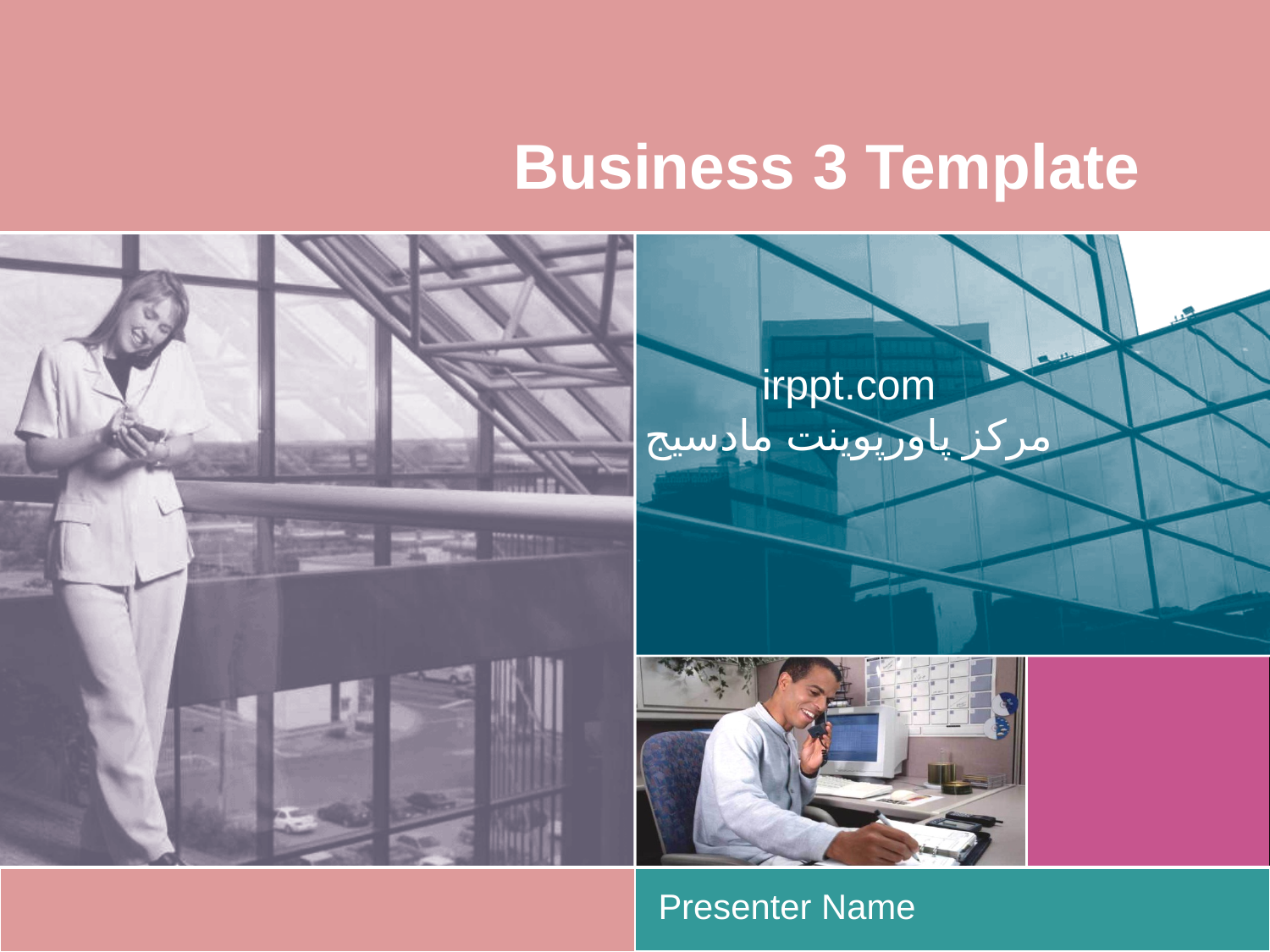

# Business 3 Template
irppt.com
مرکز پاورپوینت مادسیج
Presenter Name